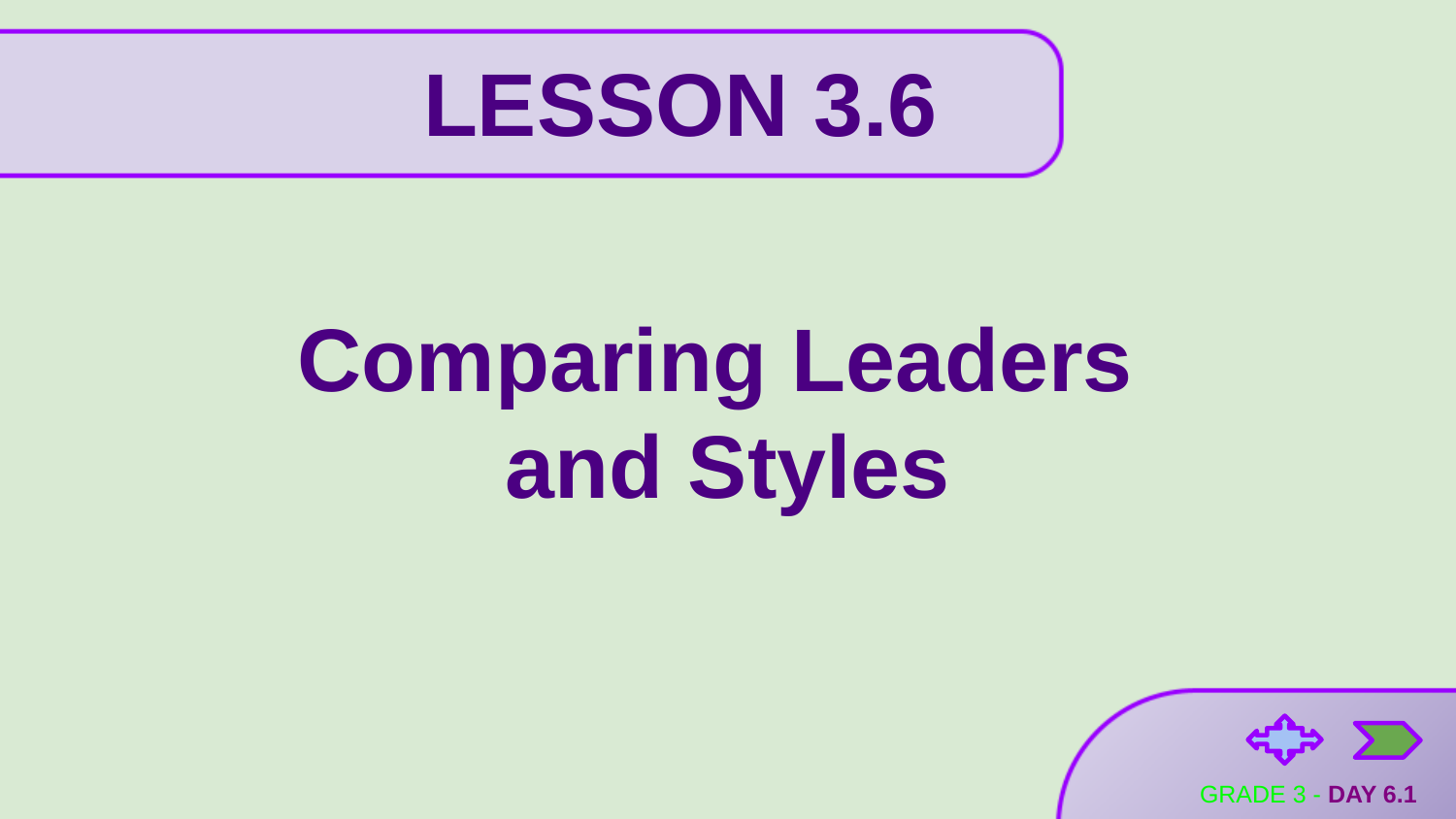

LESSON 3.6
# Comparing Leaders and Styles

GRADE 3 - DAY 6.1